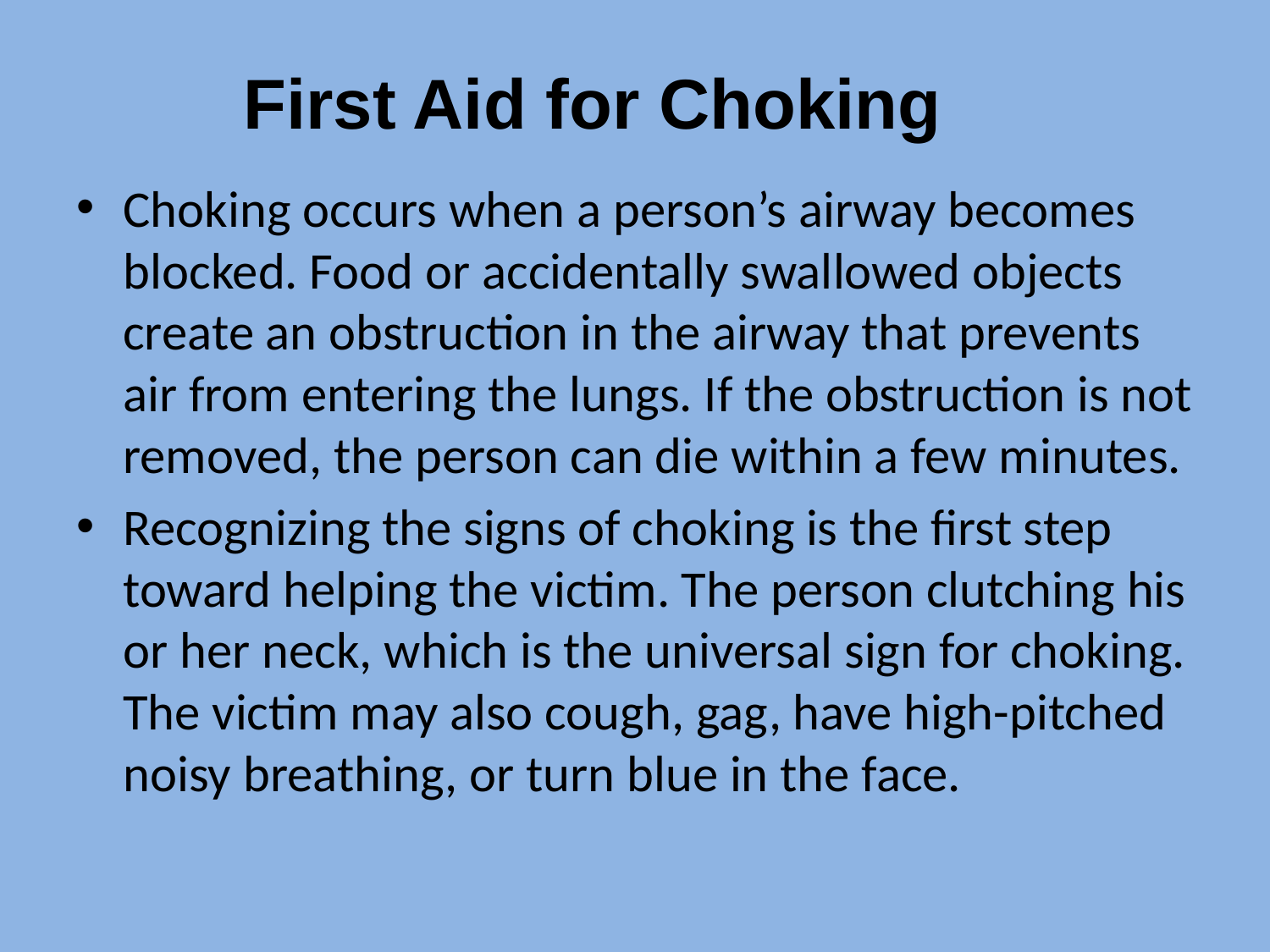

# First Aid for Choking
Choking occurs when a person’s airway becomes blocked. Food or accidentally swallowed objects create an obstruction in the airway that prevents air from entering the lungs. If the obstruction is not removed, the person can die within a few minutes.
Recognizing the signs of choking is the first step toward helping the victim. The person clutching his or her neck, which is the universal sign for choking. The victim may also cough, gag, have high-pitched noisy breathing, or turn blue in the face.